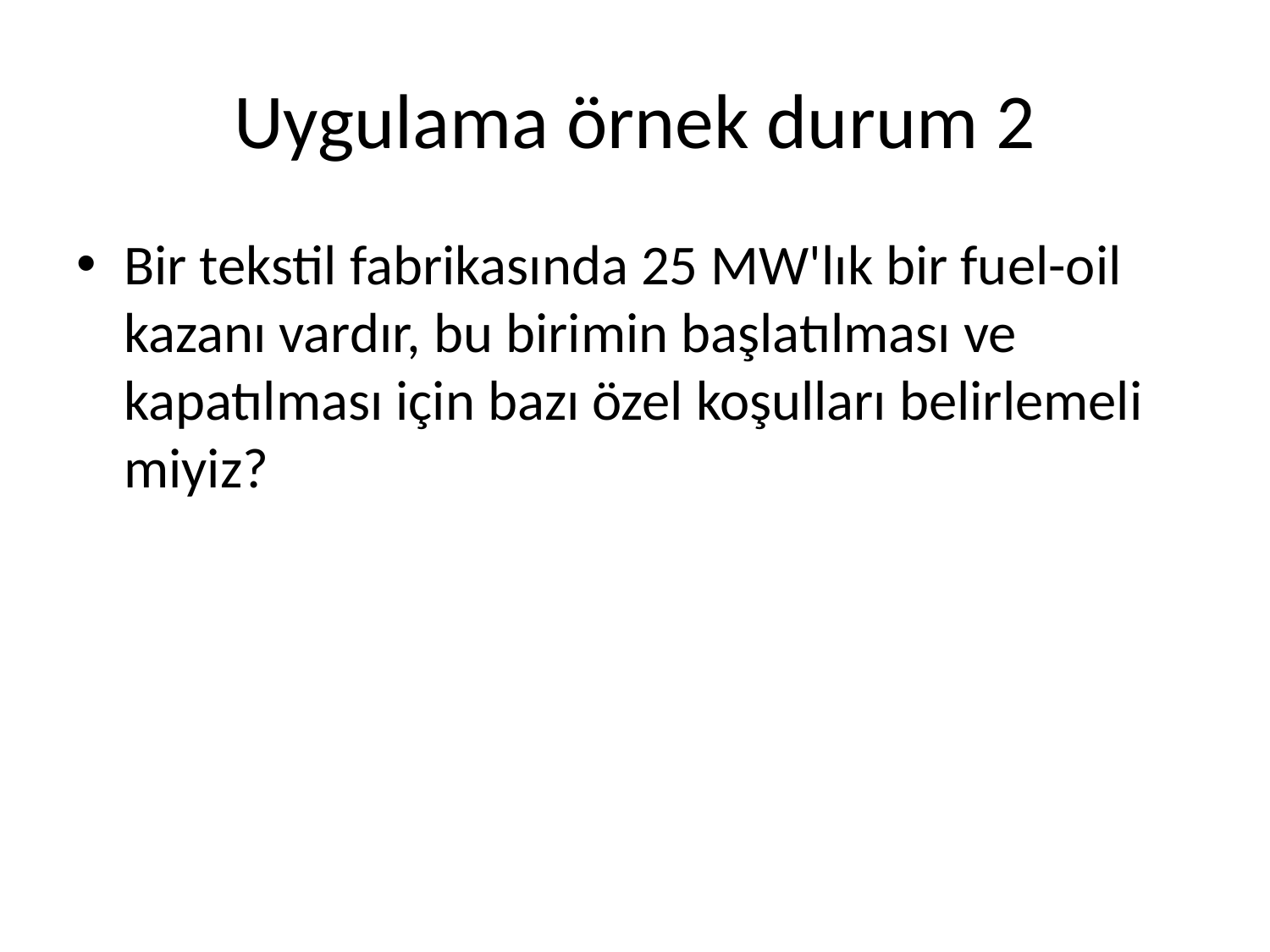

# Uygulama örnek durum 2
Bir tekstil fabrikasında 25 MW'lık bir fuel-oil kazanı vardır, bu birimin başlatılması ve kapatılması için bazı özel koşulları belirlemeli miyiz?